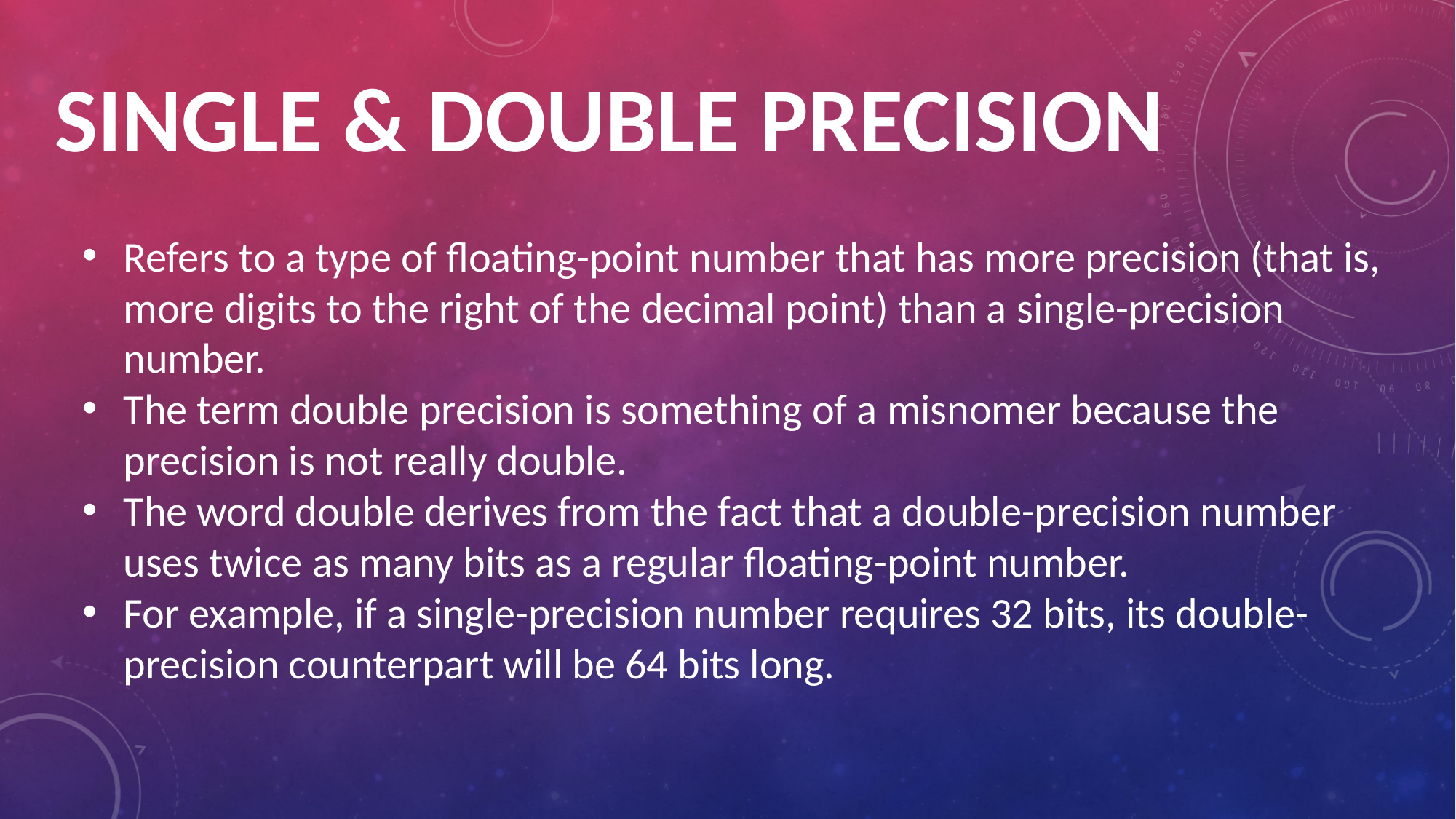

# Single & Double Precision
Refers to a type of floating-point number that has more precision (that is, more digits to the right of the decimal point) than a single-precision number.
The term double precision is something of a misnomer because the precision is not really double.
The word double derives from the fact that a double-precision number uses twice as many bits as a regular floating-point number.
For example, if a single-precision number requires 32 bits, its double-precision counterpart will be 64 bits long.